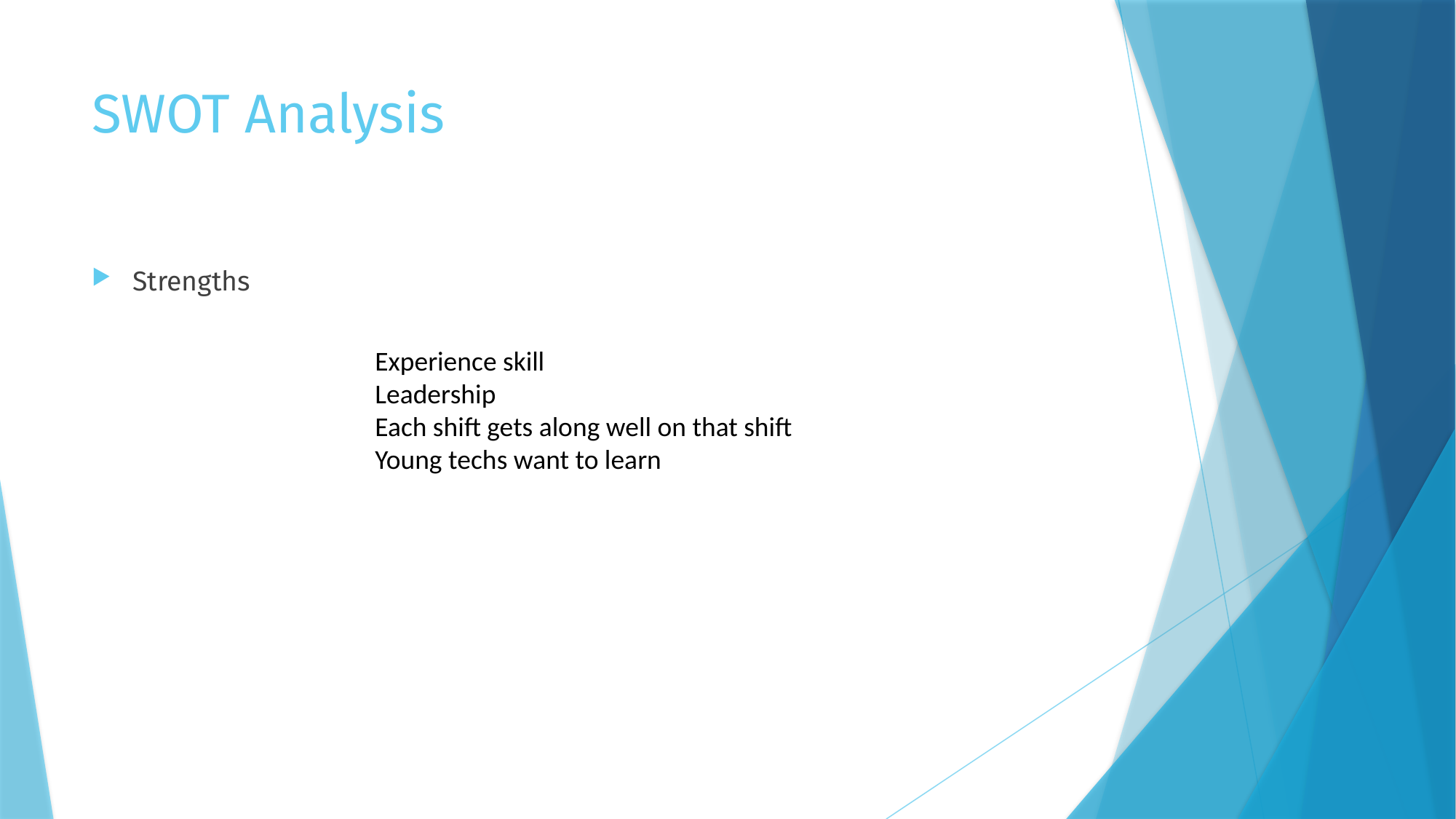

# SWOT Analysis
Strengths
Experience skill
Leadership
Each shift gets along well on that shift
Young techs want to learn